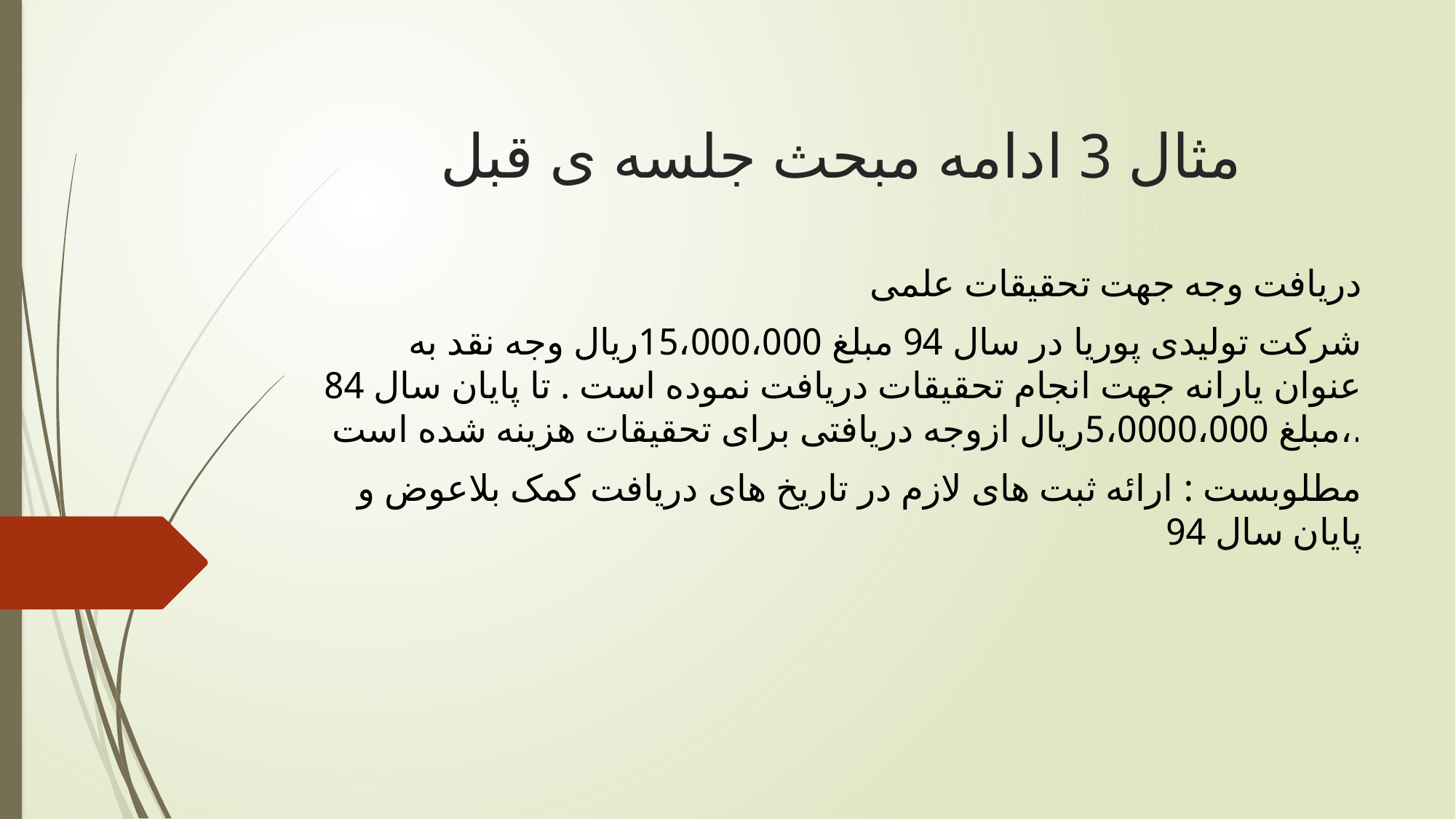

# مثال 3 ادامه مبحث جلسه ی قبل
  دریافت وجه جهت تحقیقات علمی
شرکت تولیدی پوریا در سال 94 مبلغ 15،000،000ریال وجه نقد به عنوان یارانه جهت انجام تحقیقات دریافت نموده است . تا پایان سال 84 ،مبلغ 5،0000،000ریال ازوجه دریافتی برای تحقیقات هزینه شده است.
مطلوبست : ارائه ثبت های لازم در تاریخ های دریافت کمک بلاعوض و پایان سال 94